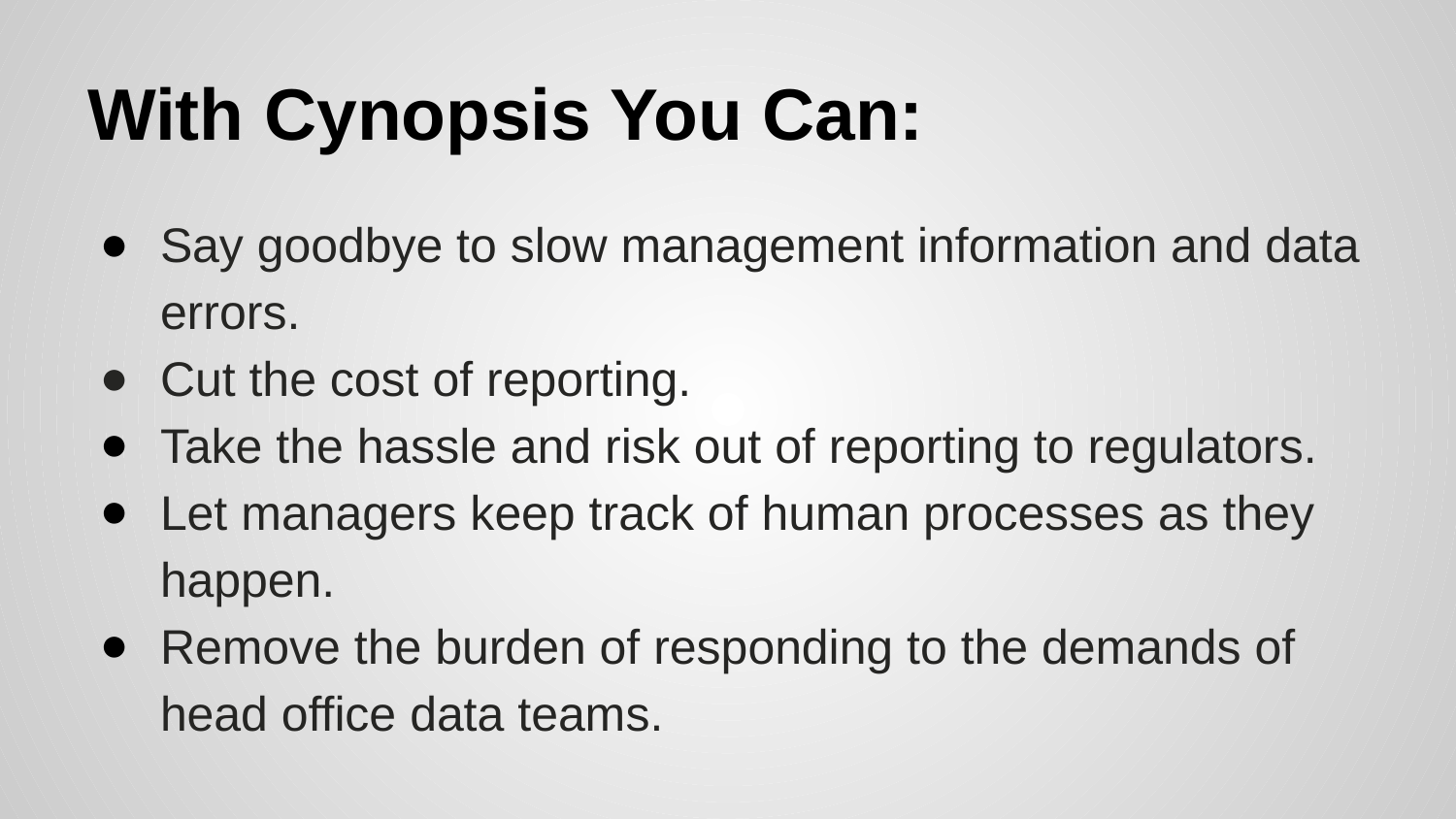

# With Cynopsis You Can:
Say goodbye to slow management information and data errors.
Cut the cost of reporting.
Take the hassle and risk out of reporting to regulators.
Let managers keep track of human processes as they happen.
Remove the burden of responding to the demands of head office data teams.